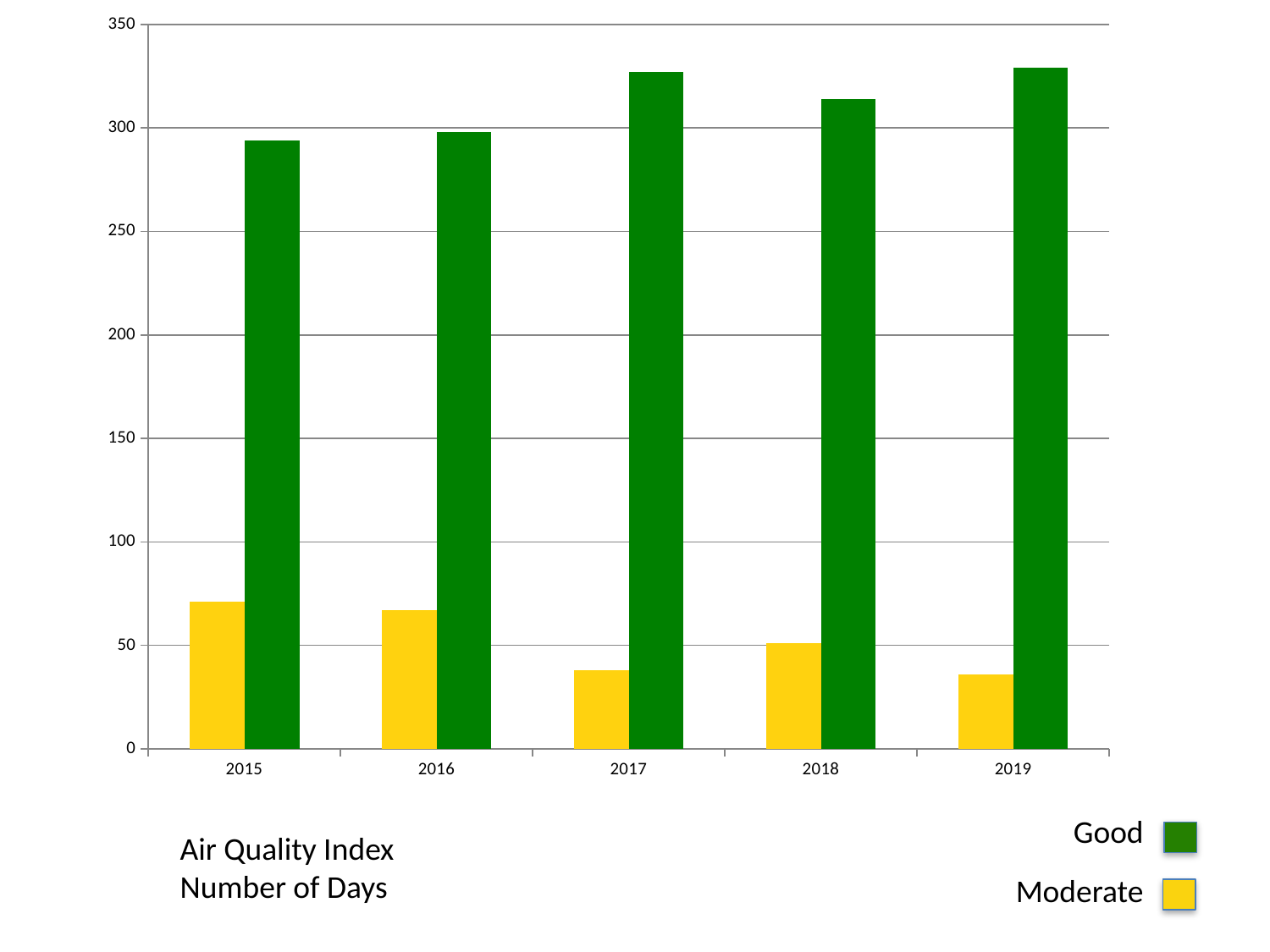

### Chart

| Category |  |  |
|---|---|---|
| 2015.0 | 71.0 | 294.0 |
| 2016.0 | 67.0 | 298.0 |
| 2017.0 | 38.0 | 327.0 |
| 2018.0 | 51.0 | 314.0 |
| 2019.0 | 36.0 | 329.0 |
Good

Moderate
Air Quality Index
Number of Days